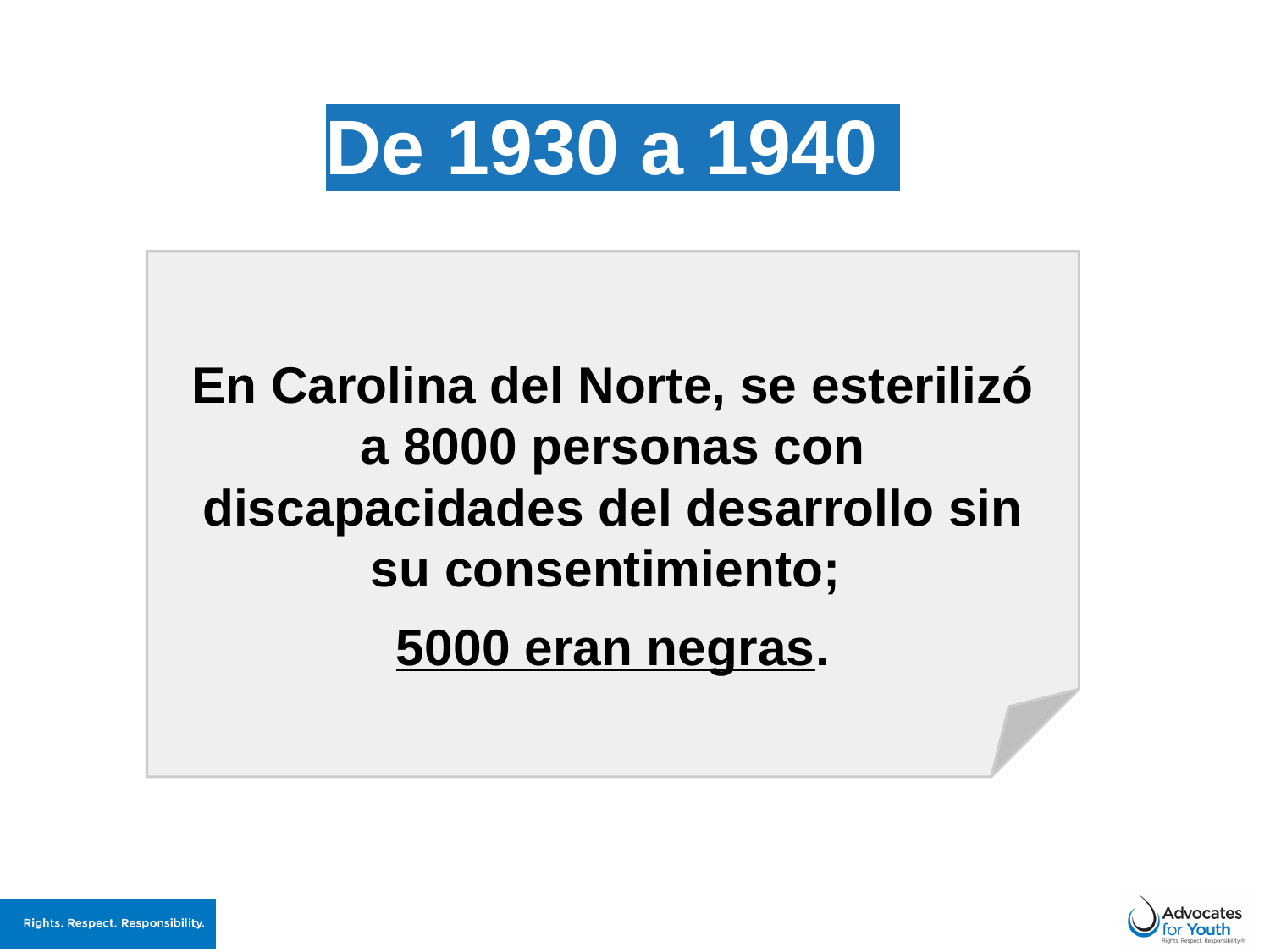

# De 1930 a 1940

En Carolina del Norte, se esterilizó a 8000 personas con discapacidades del desarrollo sin su consentimiento;
5000 eran negras.